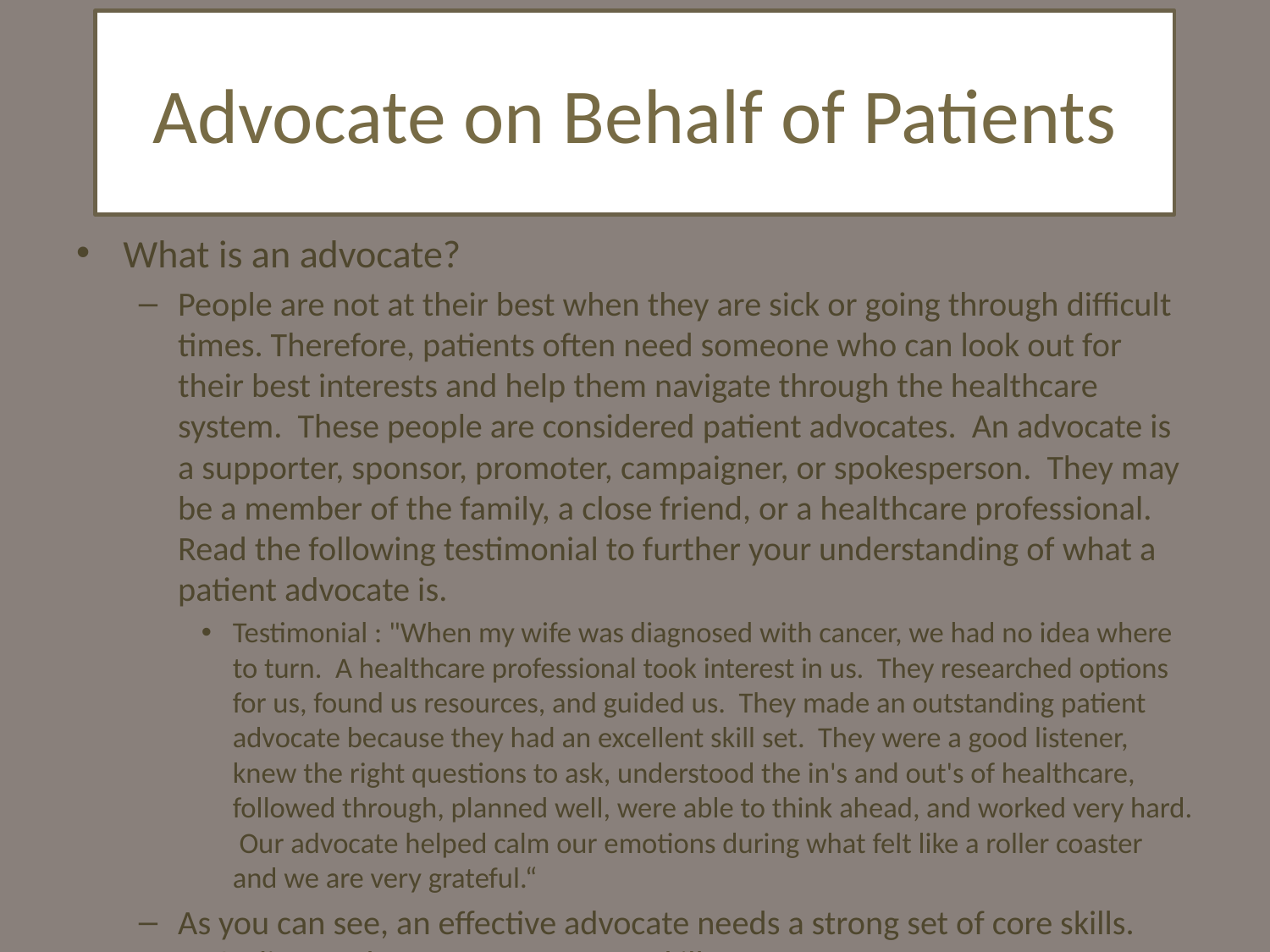

Advocate on Behalf of Patients
What is an advocate?
People are not at their best when they are sick or going through difficult times. Therefore, patients often need someone who can look out for their best interests and help them navigate through the healthcare system.  These people are considered patient advocates.  An advocate is a supporter, sponsor, promoter, campaigner, or spokesperson.  They may be a member of the family, a close friend, or a healthcare professional.   Read the following testimonial to further your understanding of what a patient advocate is.
Testimonial : "When my wife was diagnosed with cancer, we had no idea where to turn.  A healthcare professional took interest in us.  They researched options for us, found us resources, and guided us.  They made an outstanding patient advocate because they had an excellent skill set.  They were a good listener, knew the right questions to ask, understood the in's and out's of healthcare, followed through, planned well, were able to think ahead, and worked very hard.  Our advocate helped calm our emotions during what felt like a roller coaster and we are very grateful.“
As you can see, an effective advocate needs a strong set of core skills.   Let's discuss these necessary core skills.